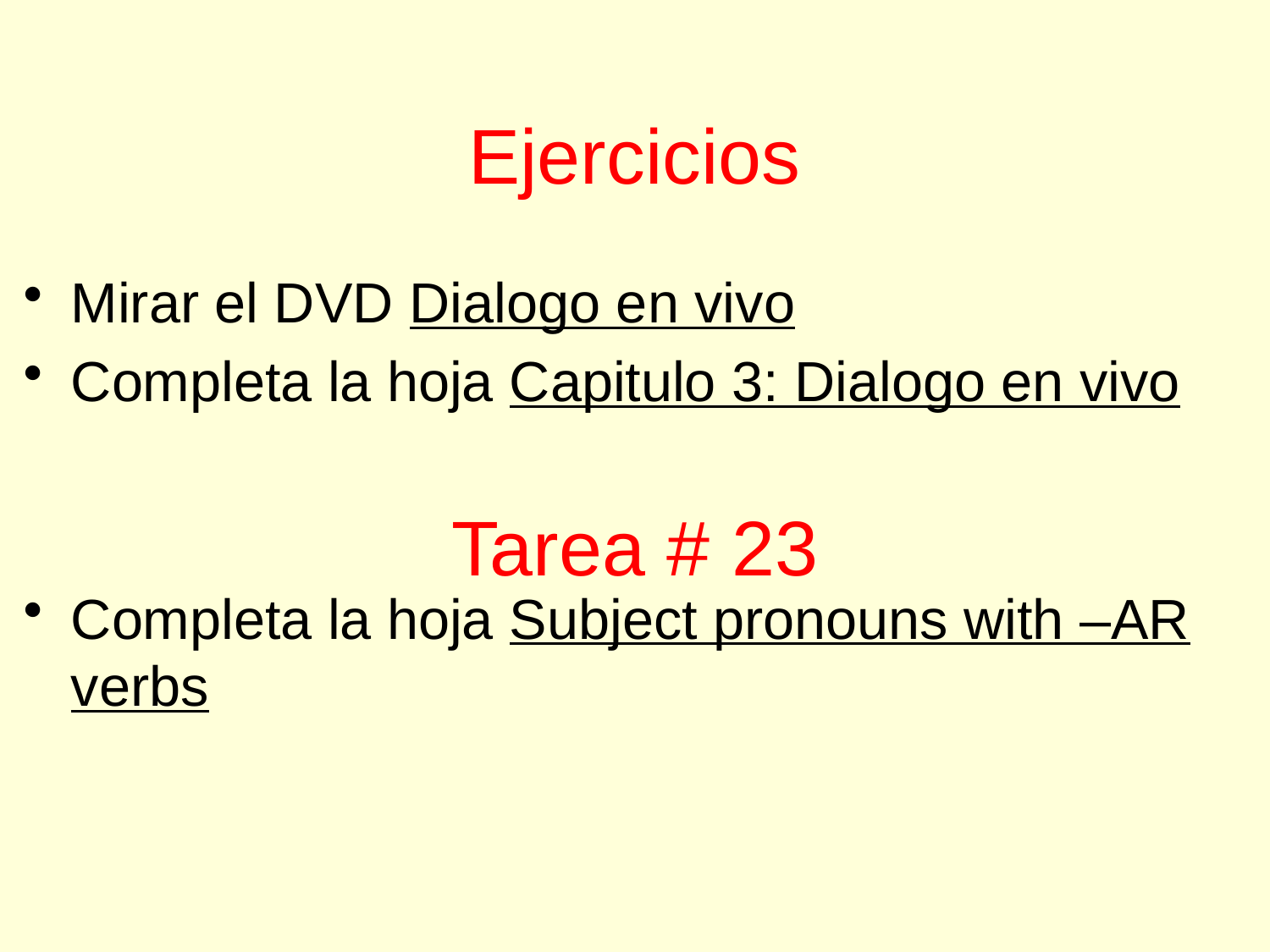

# Ejercicios
Mirar el DVD Dialogo en vivo
Completa la hoja Capitulo 3: Dialogo en vivo

Completa la hoja Subject pronouns with –AR verbs
Tarea # 23